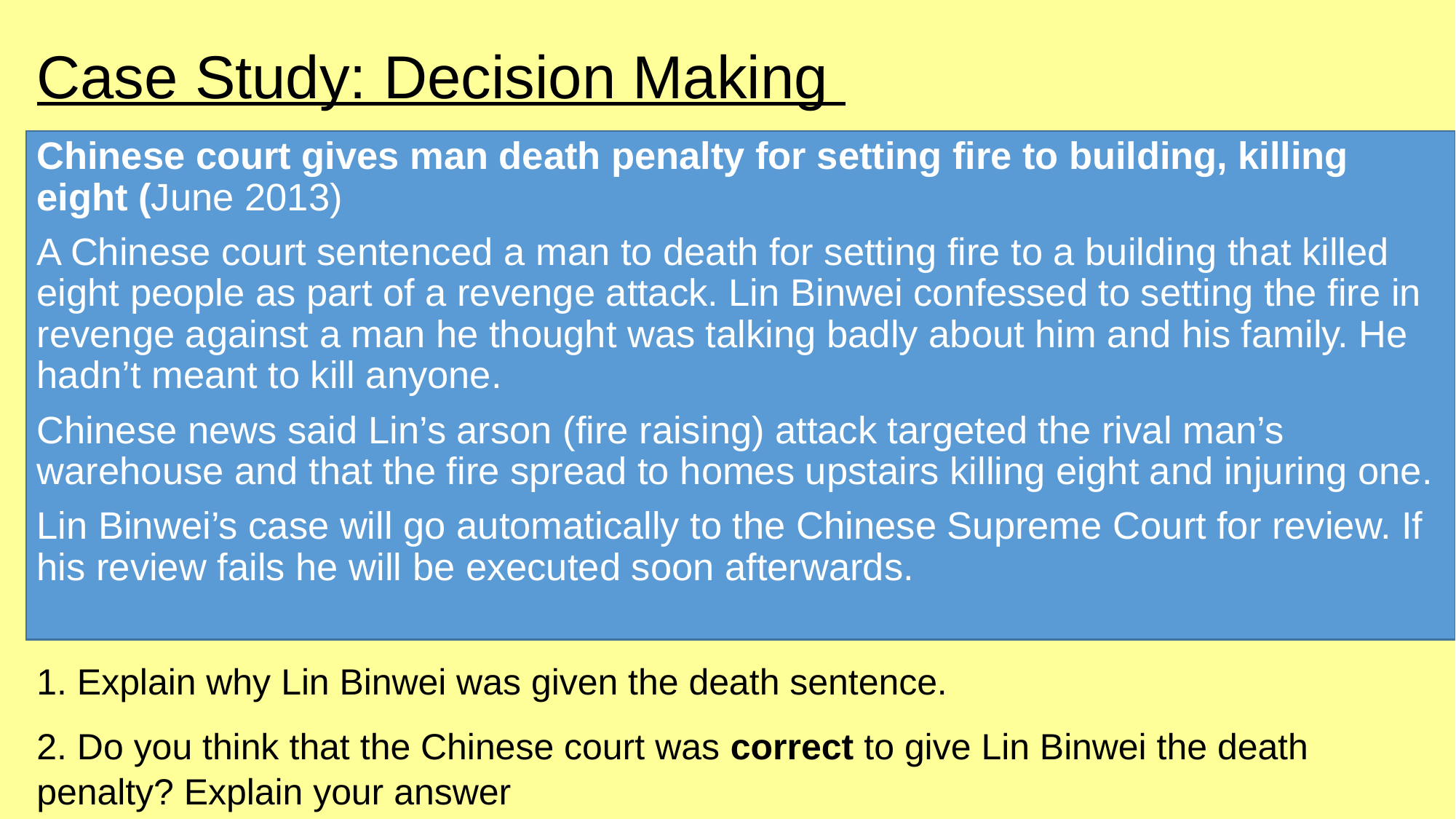

# Case Study: Decision Making
Chinese court gives man death penalty for setting fire to building, killing eight (June 2013)
A Chinese court sentenced a man to death for setting fire to a building that killed eight people as part of a revenge attack. Lin Binwei confessed to setting the fire in revenge against a man he thought was talking badly about him and his family. He hadn’t meant to kill anyone.
Chinese news said Lin’s arson (fire raising) attack targeted the rival man’s warehouse and that the fire spread to homes upstairs killing eight and injuring one.
Lin Binwei’s case will go automatically to the Chinese Supreme Court for review. If his review fails he will be executed soon afterwards.

1. Explain why Lin Binwei was given the death sentence.
2. Do you think that the Chinese court was correct to give Lin Binwei the death penalty? Explain your answer